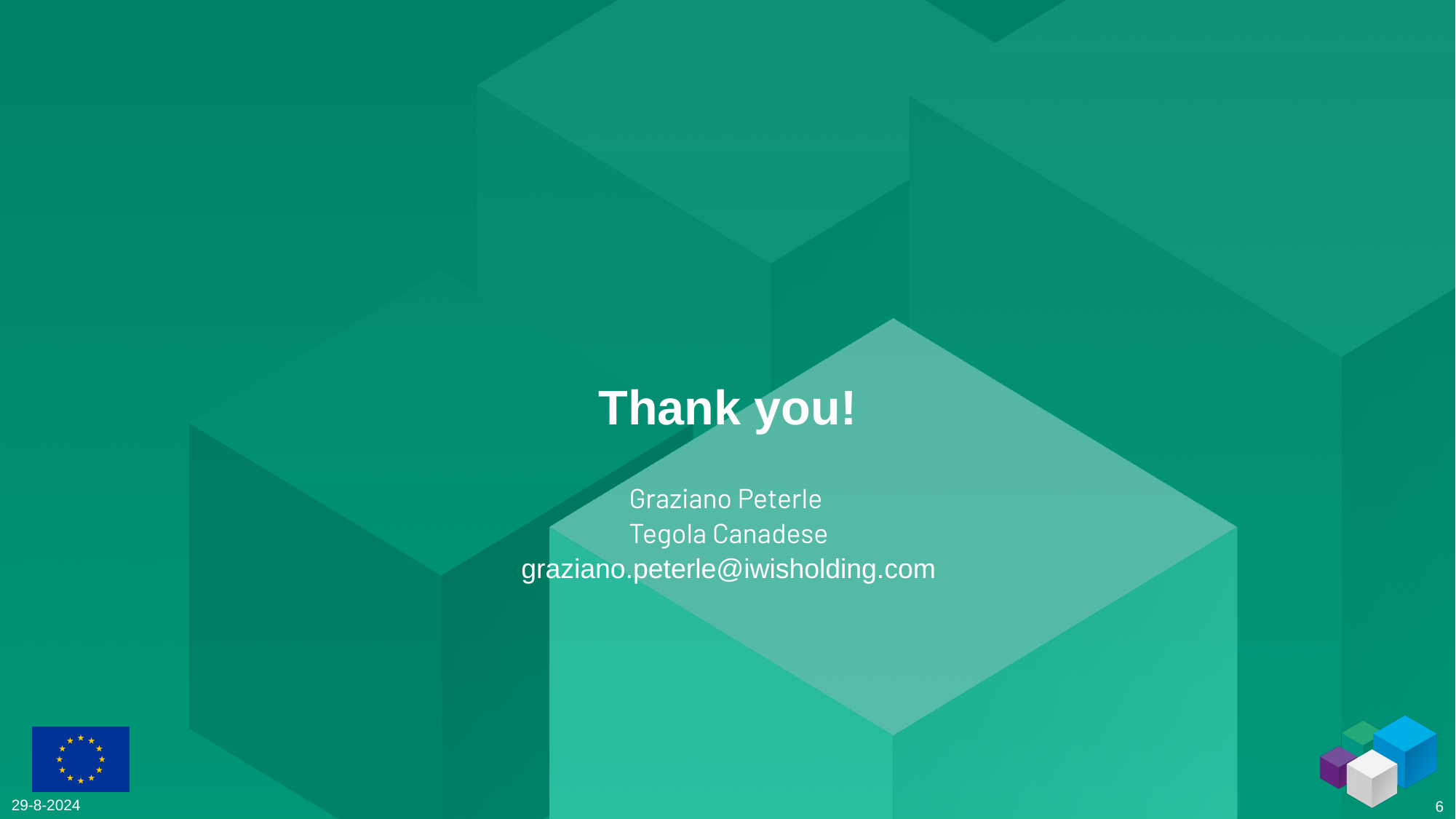

# Thank you!

Graziano Peterle
Tegola Canadese
graziano.peterle@iwisholding.com